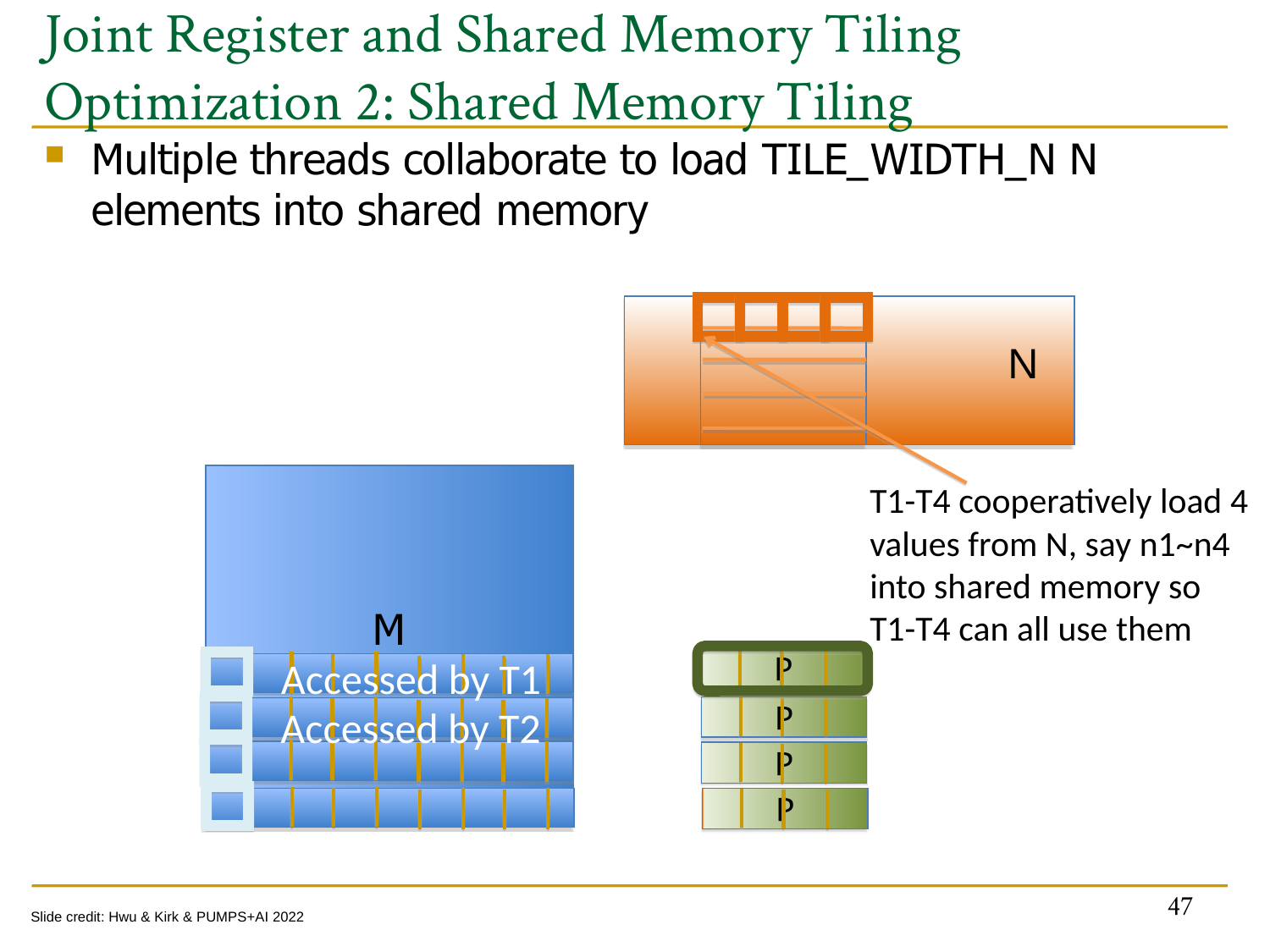

# Joint Register and Shared Memory Tiling Optimization 2: Shared Memory Tiling
Multiple threads collaborate to load TILE_WIDTH_N N elements into shared memory
B

N
M
T1-T4 cooperatively load 4 values from N, say n1~n4 into shared memory so T1-T4 can all use them
Accessed by T1

P

Accessed by T2

P

P

P
47
Slide credit: Hwu & Kirk & PUMPS+AI 2022